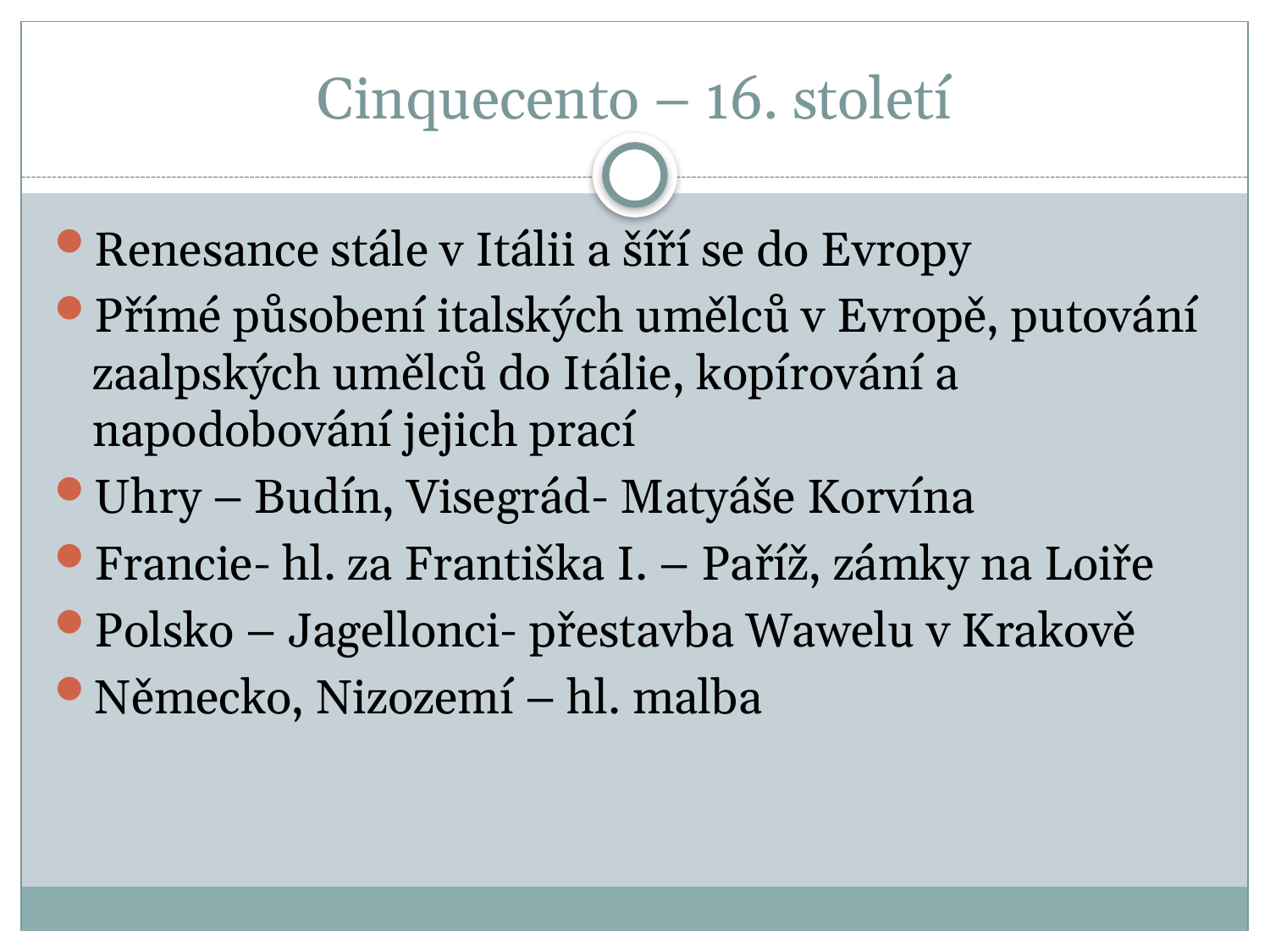

# Cinquecento – 16. století
Renesance stále v Itálii a šíří se do Evropy
Přímé působení italských umělců v Evropě, putování zaalpských umělců do Itálie, kopírování a napodobování jejich prací
Uhry – Budín, Visegrád- Matyáše Korvína
Francie- hl. za Františka I. – Paříž, zámky na Loiře
Polsko – Jagellonci- přestavba Wawelu v Krakově
Německo, Nizozemí – hl. malba